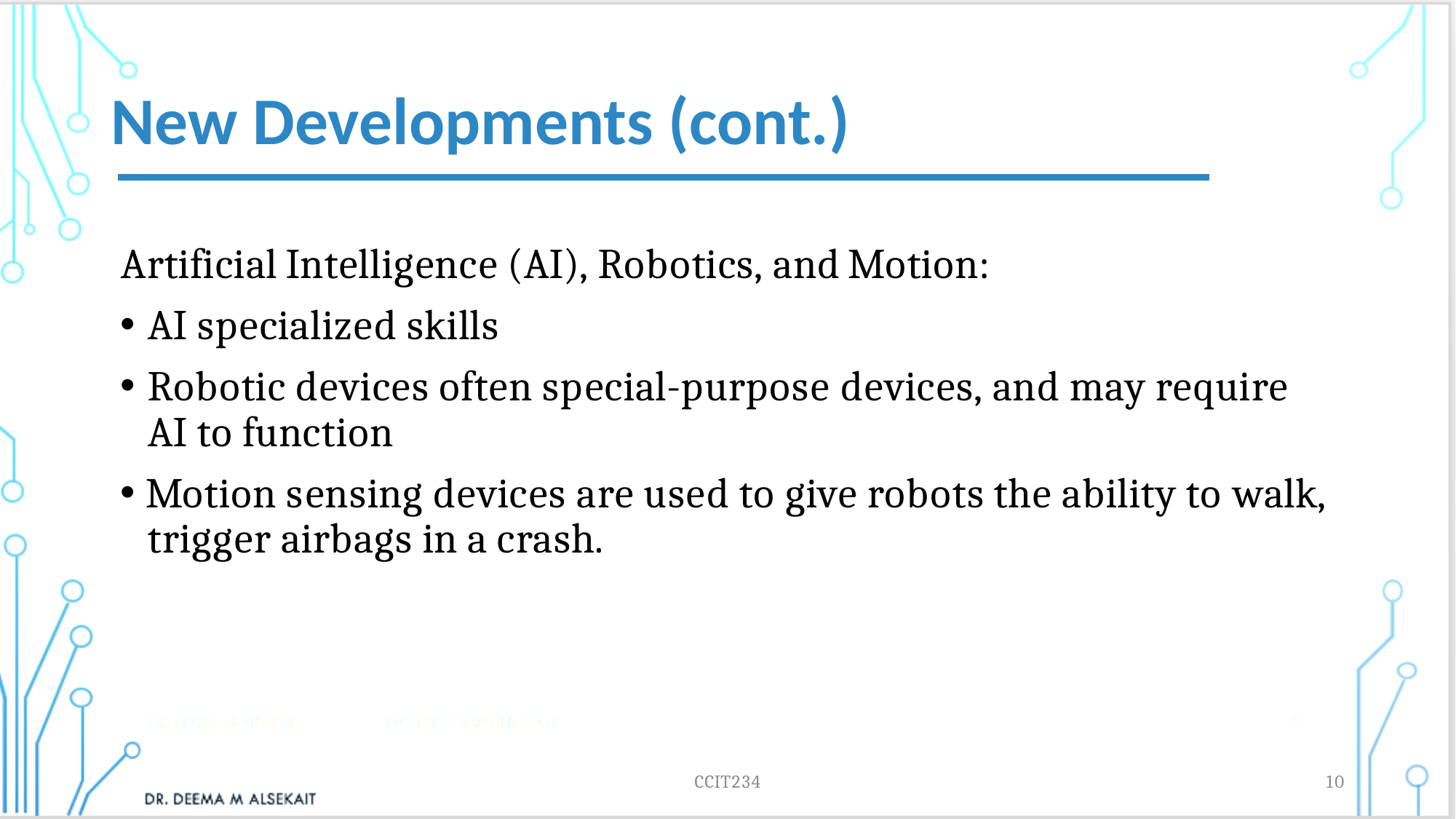

# New Developments (cont.)
Artificial Intelligence (AI), Robotics, and Motion:
AI specialized skills
Robotic devices often special-purpose devices, and may require AI to function
Motion sensing devices are used to give robots the ability to walk, trigger airbags in a crash.
CCIT234
10